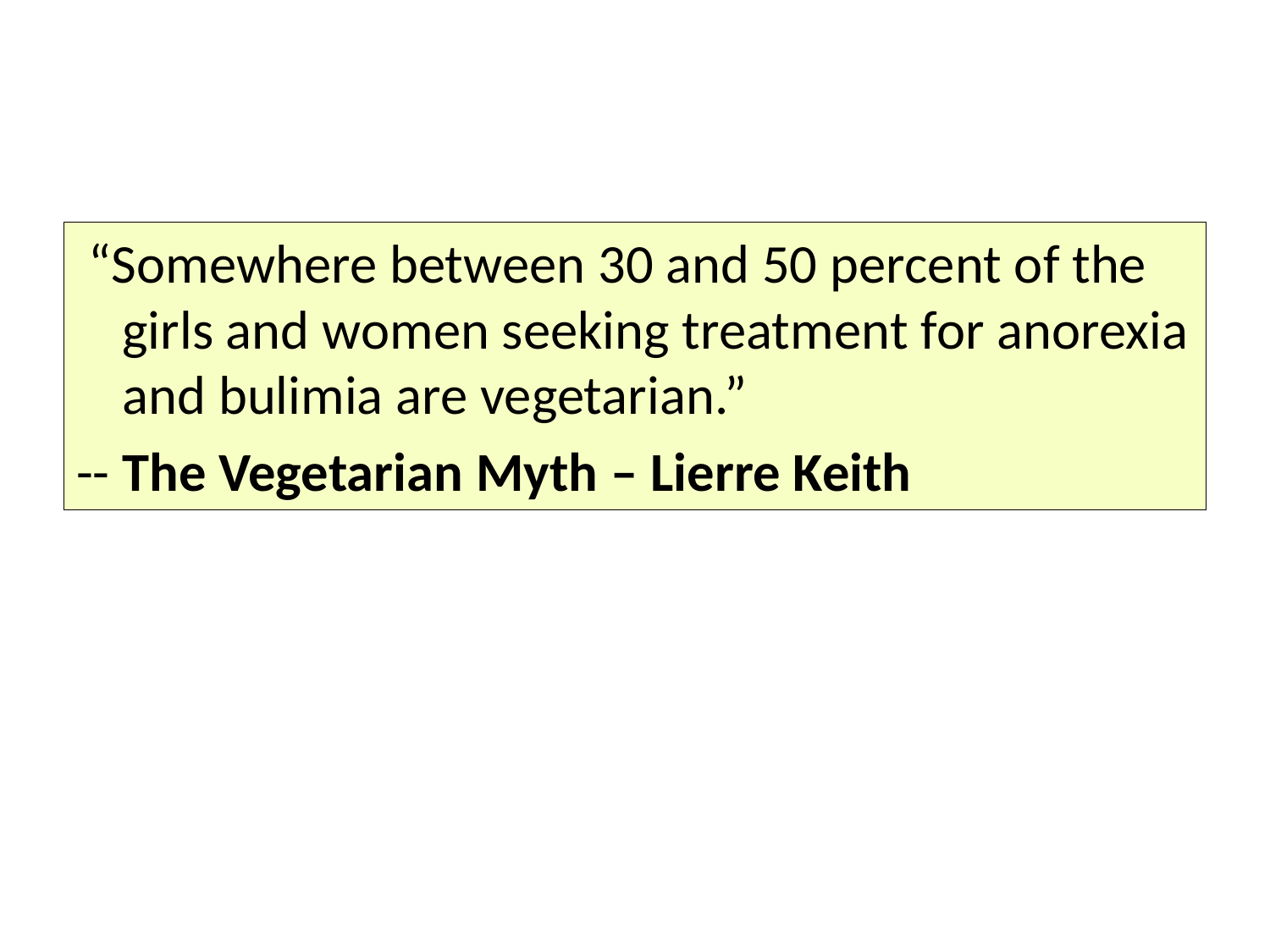

#
 “Somewhere between 30 and 50 percent of the girls and women seeking treatment for anorexia and bulimia are vegetarian.”
-- The Vegetarian Myth – Lierre Keith